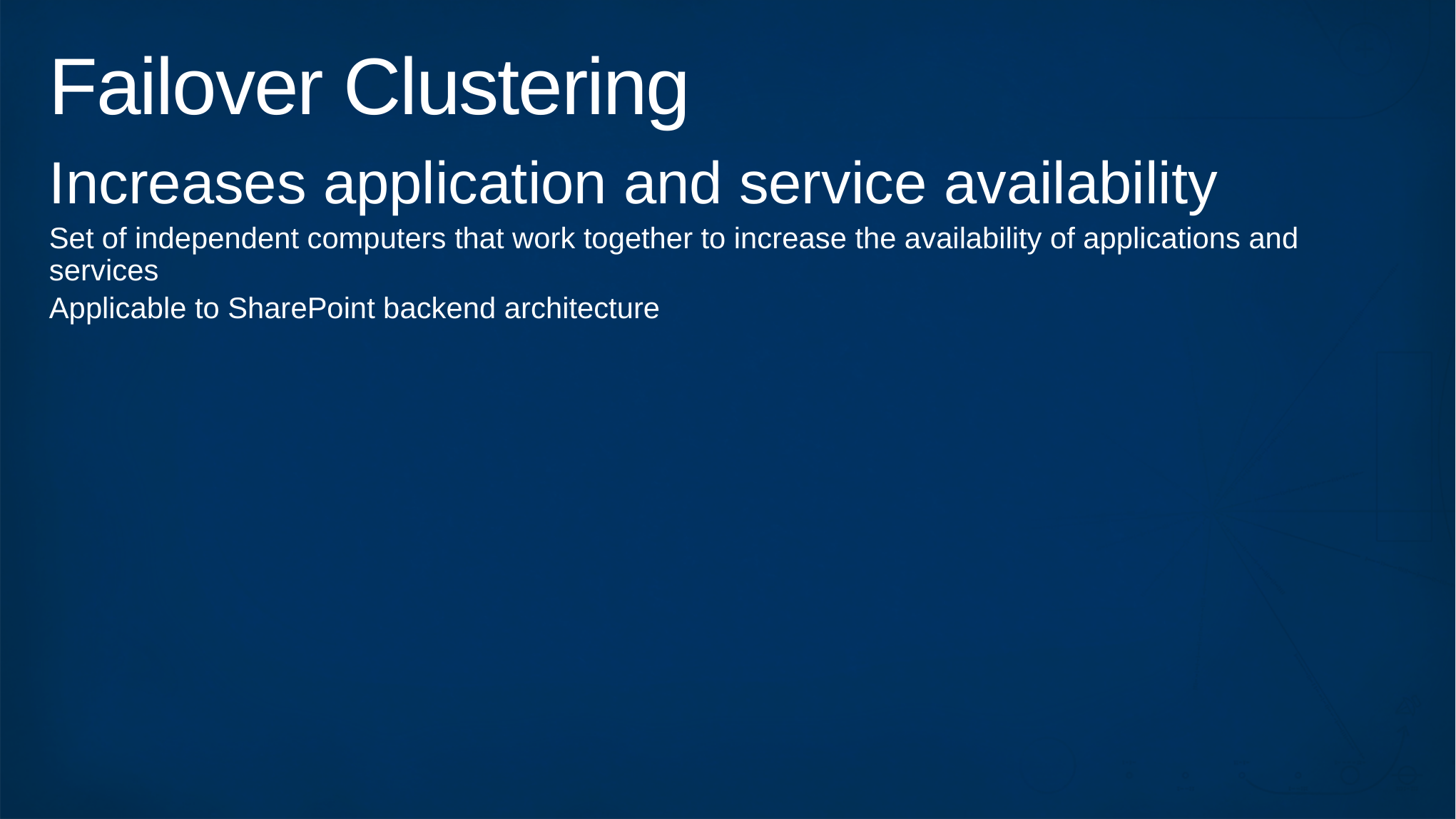

# Failover Clustering
Increases application and service availability
Set of independent computers that work together to increase the availability of applications and services
Applicable to SharePoint backend architecture